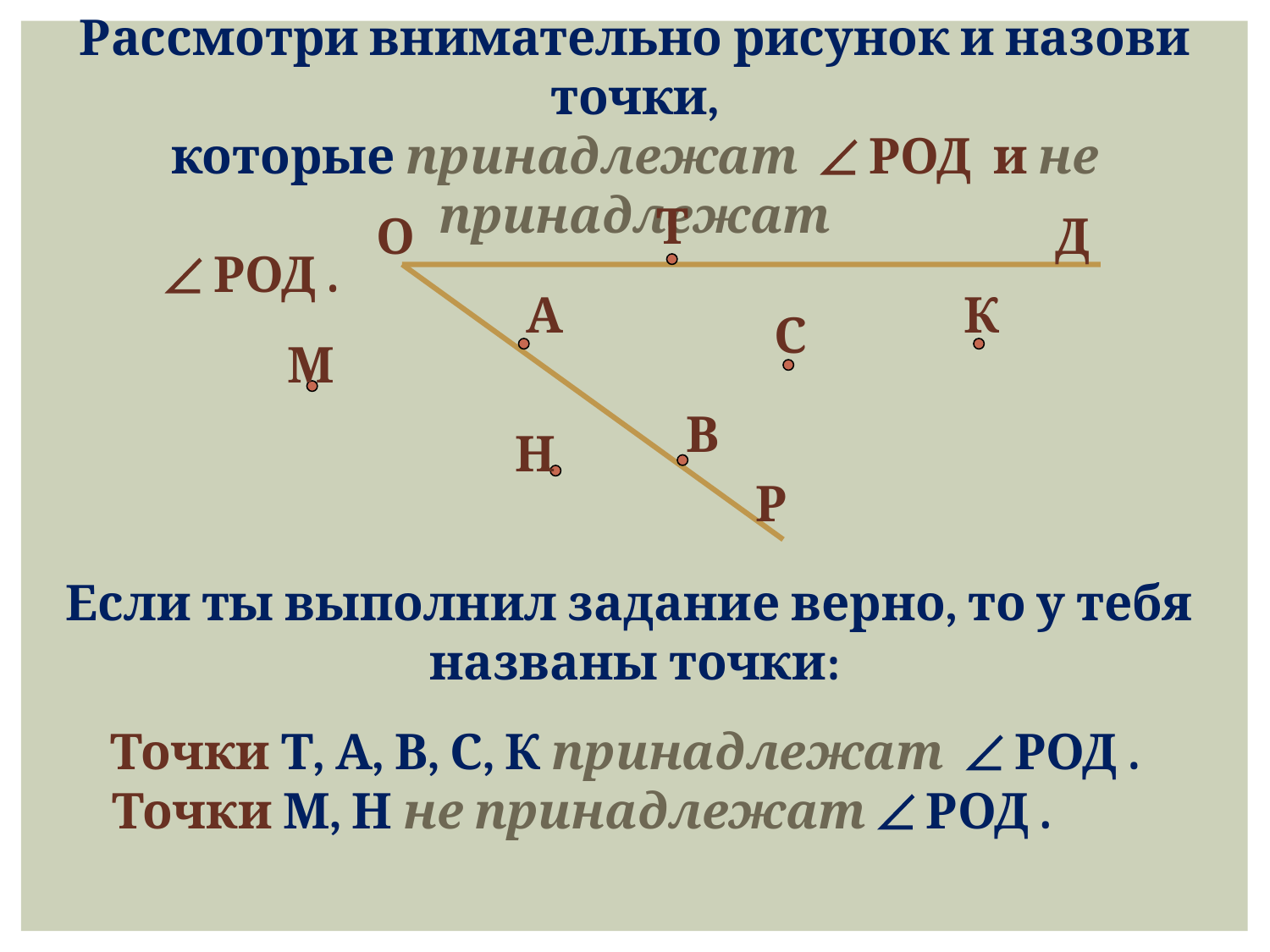

Рассмотри внимательно рисунок и назови точки,
которые принадлежат  ∠ РОД  и не принадлежат
 ∠ РОД .
Т
О
Д

А
К
С
М
В
Н
Р
Если ты выполнил задание верно, то у тебя
названы точки:
Точки Т, А, В, С, К принадлежат  ∠ РОД .
Точки М, Н не принадлежат ∠ РОД .